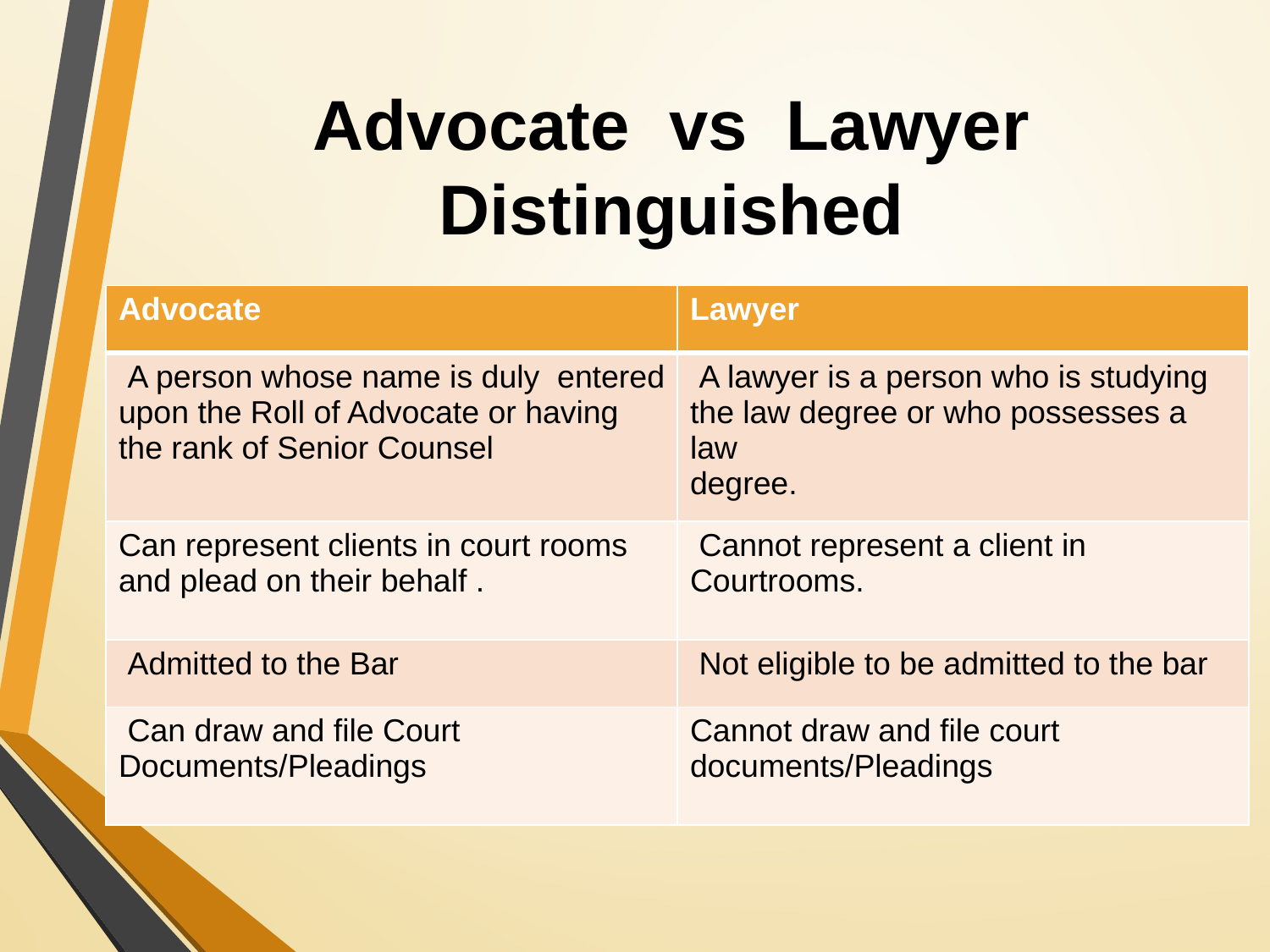

# Advocate  vs  Lawyer Distinguished
| Advocate | Lawyer |
| --- | --- |
| A person whose name is duly entered upon the Roll of Advocate or having the rank of Senior Counsel | A lawyer is a person who is studying the law degree or who possesses a law degree. |
| Can represent clients in court rooms and plead on their behalf . | Cannot represent a client in Courtrooms. |
| Admitted to the Bar | Not eligible to be admitted to the bar |
| Can draw and file Court Documents/Pleadings | Cannot draw and file court documents/Pleadings |